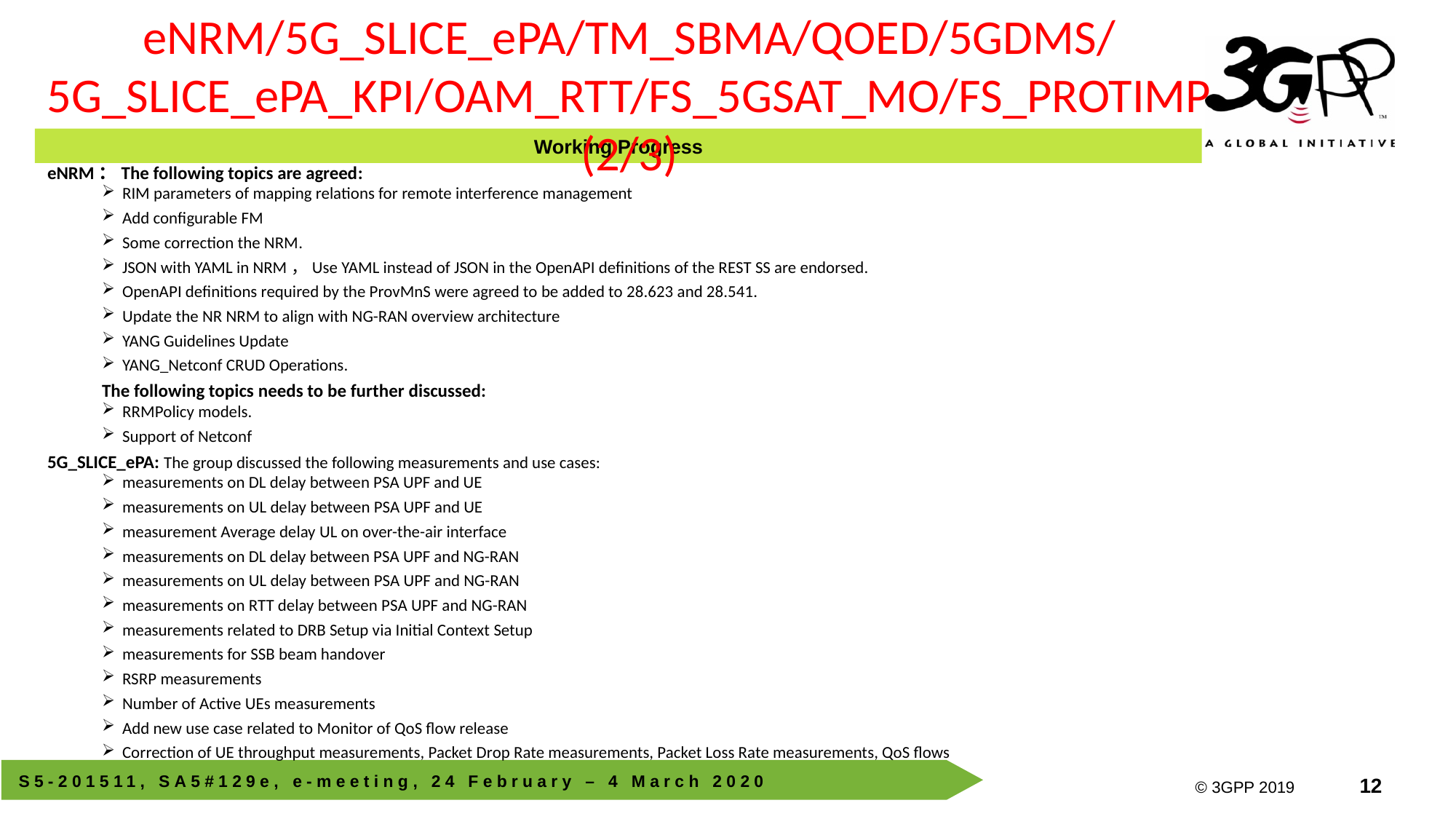

eNRM/5G_SLICE_ePA/TM_SBMA/QOED/5GDMS/5G_SLICE_ePA_KPI/OAM_RTT/FS_5GSAT_MO/FS_PROTIMP (2/3)
Working Progress
eNRM：The following topics are agreed:
RIM parameters of mapping relations for remote interference management
Add configurable FM
Some correction the NRM.
JSON with YAML in NRM，Use YAML instead of JSON in the OpenAPI definitions of the REST SS are endorsed.
OpenAPI definitions required by the ProvMnS were agreed to be added to 28.623 and 28.541.
Update the NR NRM to align with NG-RAN overview architecture
YANG Guidelines Update
YANG_Netconf CRUD Operations.
The following topics needs to be further discussed:
RRMPolicy models.
Support of Netconf
5G_SLICE_ePA: The group discussed the following measurements and use cases:
measurements on DL delay between PSA UPF and UE
measurements on UL delay between PSA UPF and UE
measurement Average delay UL on over-the-air interface
measurements on DL delay between PSA UPF and NG-RAN
measurements on UL delay between PSA UPF and NG-RAN
measurements on RTT delay between PSA UPF and NG-RAN
measurements related to DRB Setup via Initial Context Setup
measurements for SSB beam handover
RSRP measurements
Number of Active UEs measurements
Add new use case related to Monitor of QoS flow release
Correction of UE throughput measurements, Packet Drop Rate measurements, Packet Loss Rate measurements, QoS flows